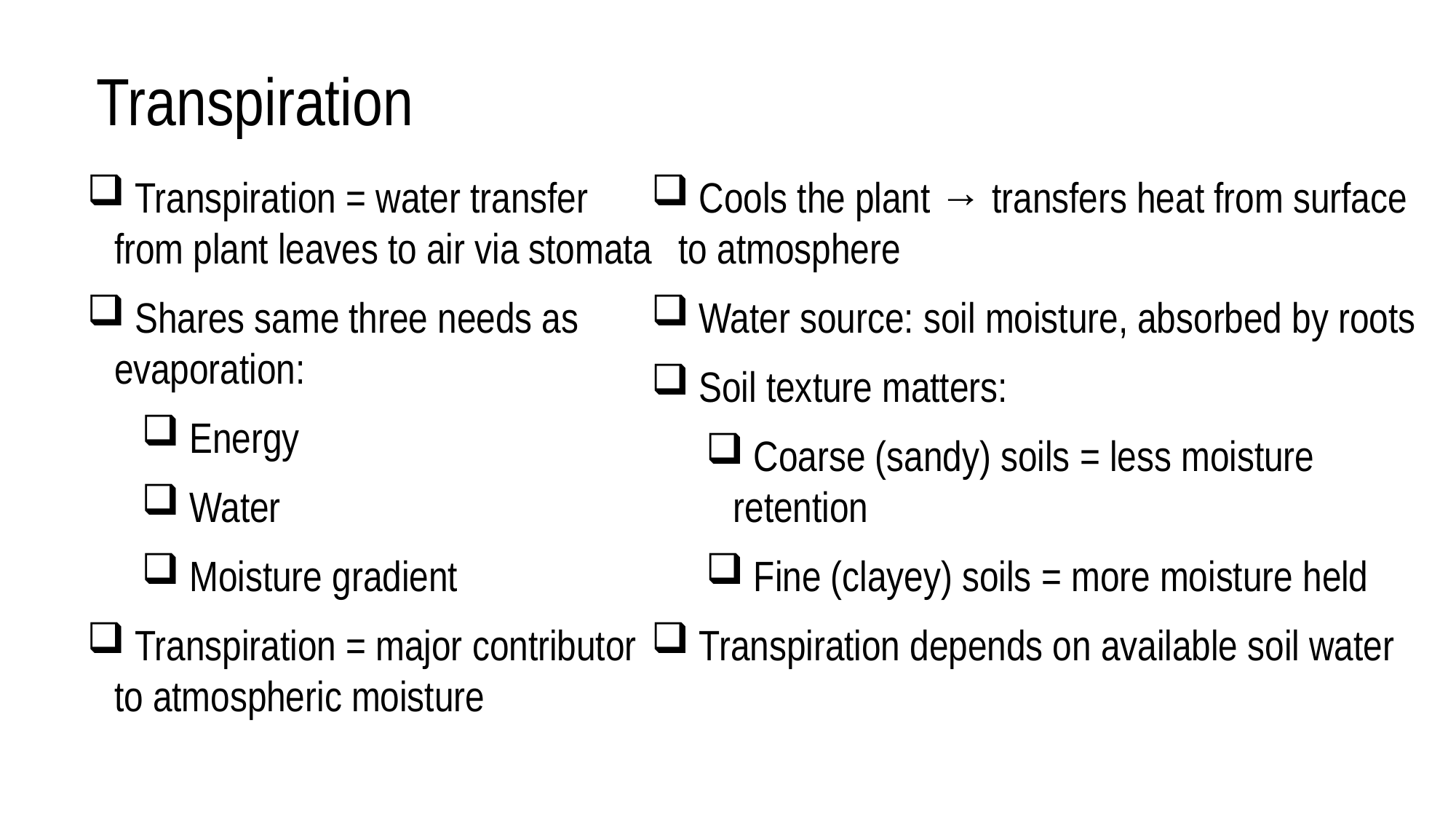

# Transpiration
 Transpiration = water transfer from plant leaves to air via stomata
 Shares same three needs as evaporation:
 Energy
 Water
 Moisture gradient
 Transpiration = major contributor to atmospheric moisture
 Cools the plant → transfers heat from surface to atmosphere
 Water source: soil moisture, absorbed by roots
 Soil texture matters:
 Coarse (sandy) soils = less moisture retention
 Fine (clayey) soils = more moisture held
 Transpiration depends on available soil water